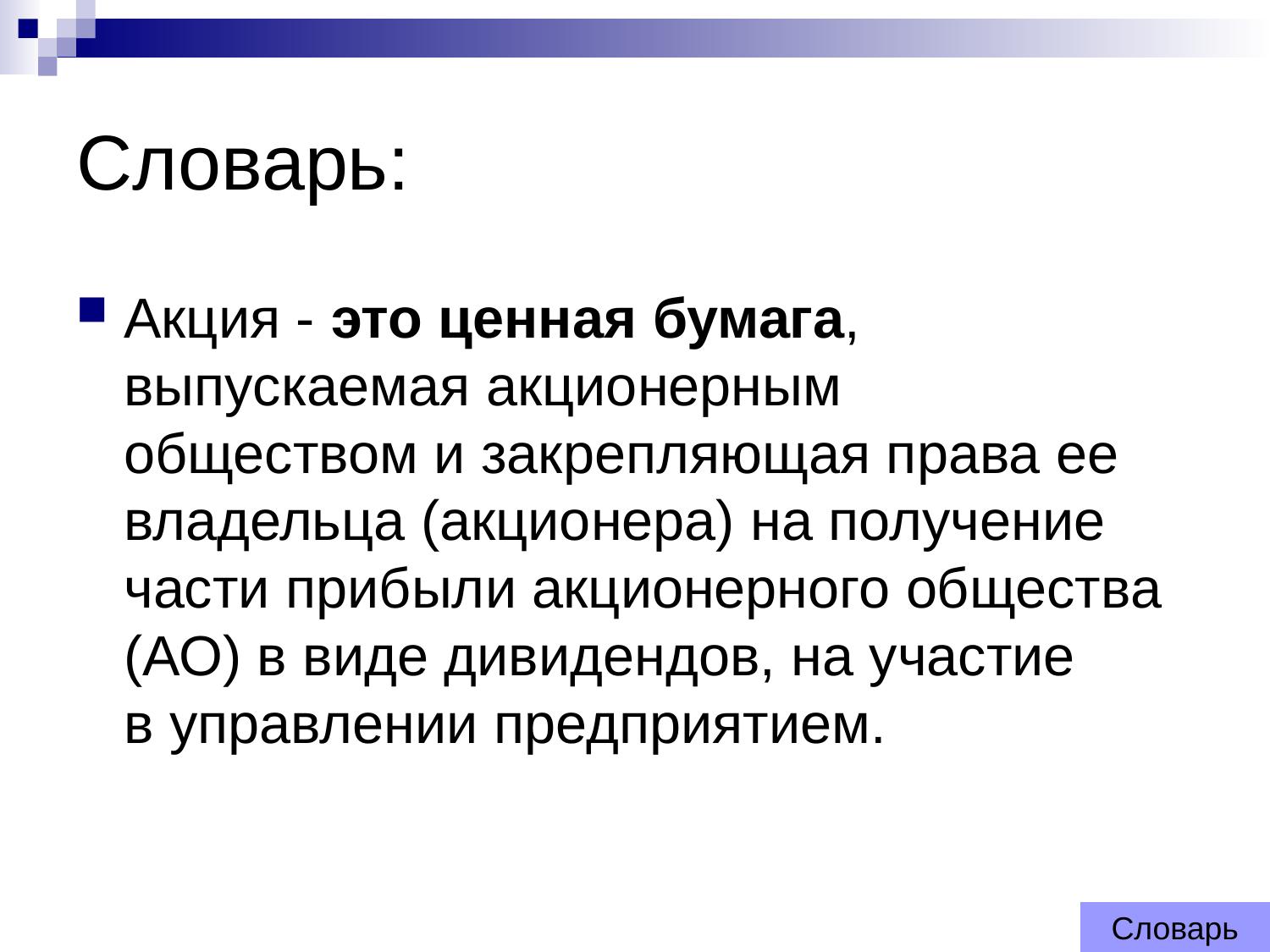

# Словарь:
Акция - это ценная бумага, выпускаемая акционерным обществом и закрепляющая права ее владельца (акционера) на получение части прибыли акционерного общества (АО) в виде дивидендов, на участие в управлении предприятием.
Словарь